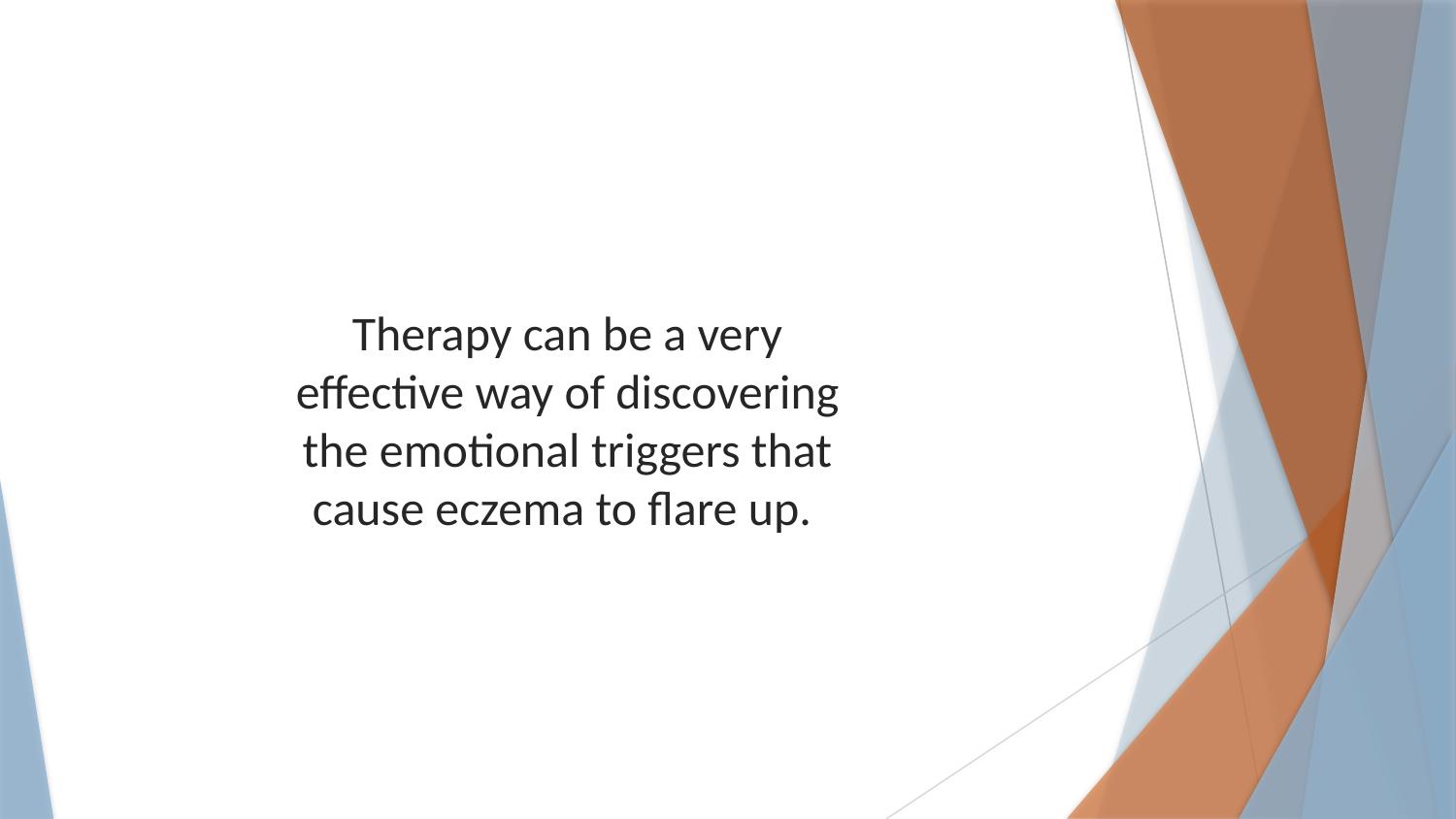

Therapy can be a very effective way of discovering the emotional triggers that cause eczema to flare up.